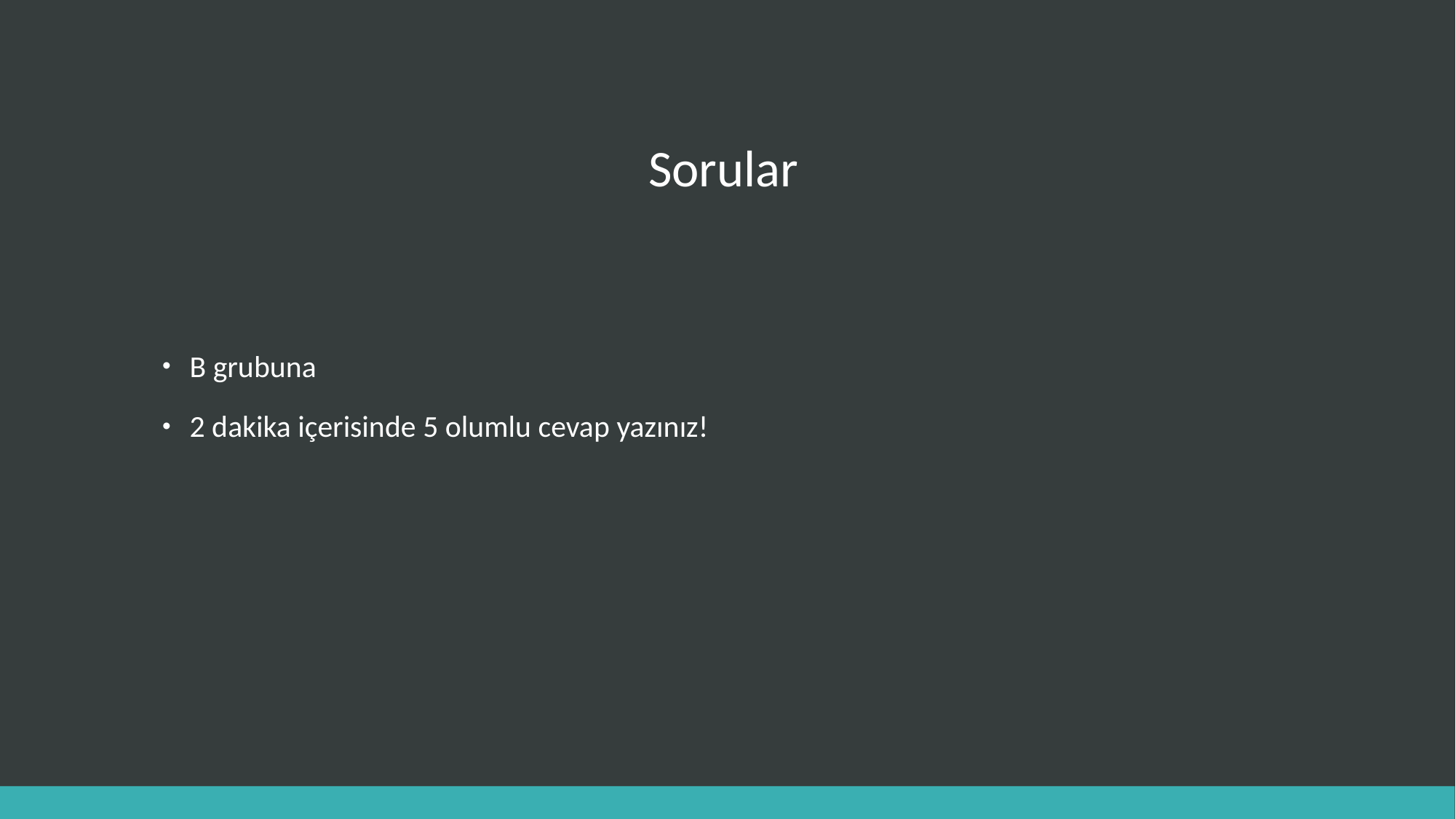

# Sorular
B grubuna
2 dakika içerisinde 5 olumlu cevap yazınız!